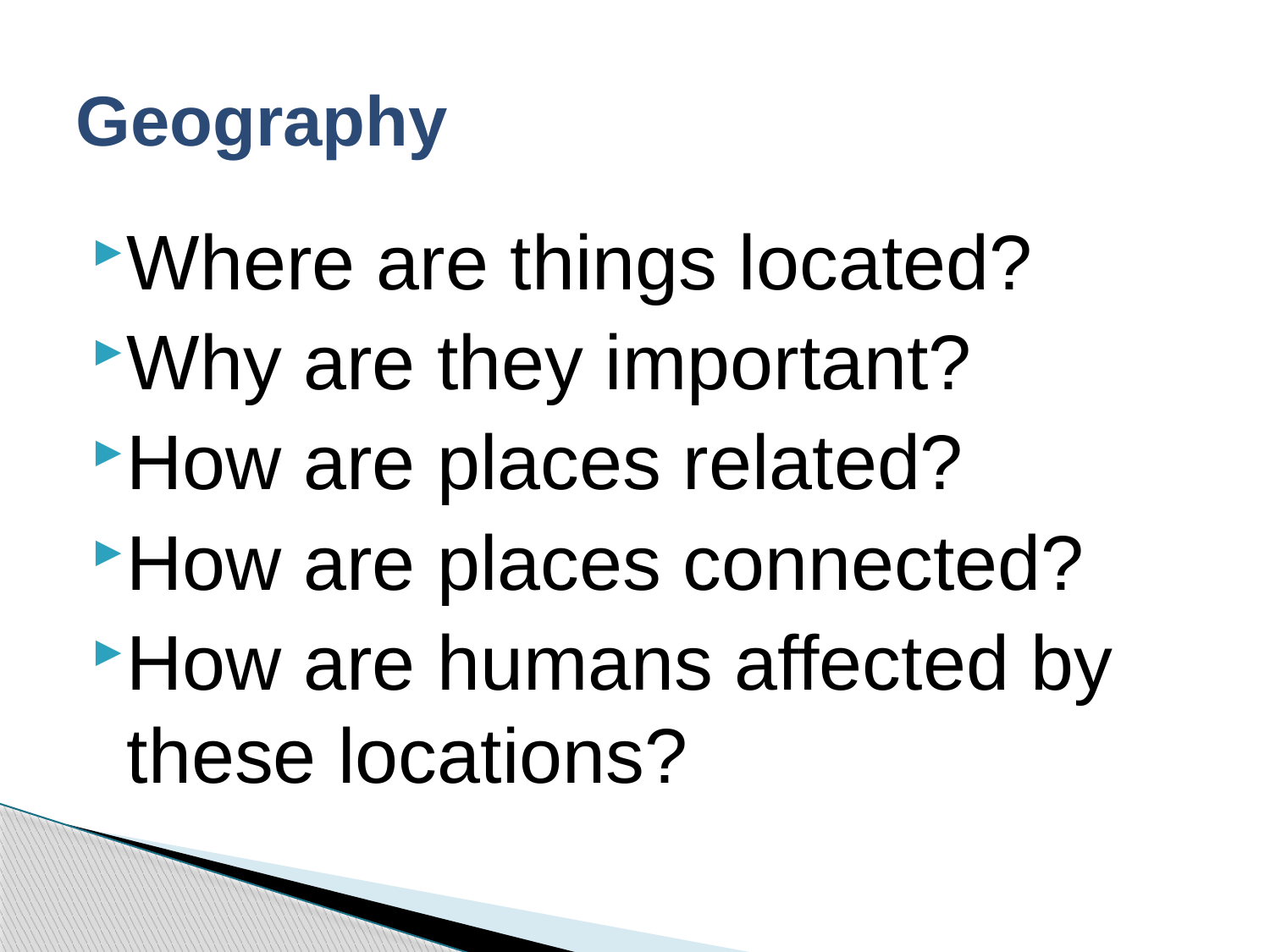

# Geography
Where are things located?
Why are they important?
How are places related?
How are places connected?
How are humans affected by these locations?